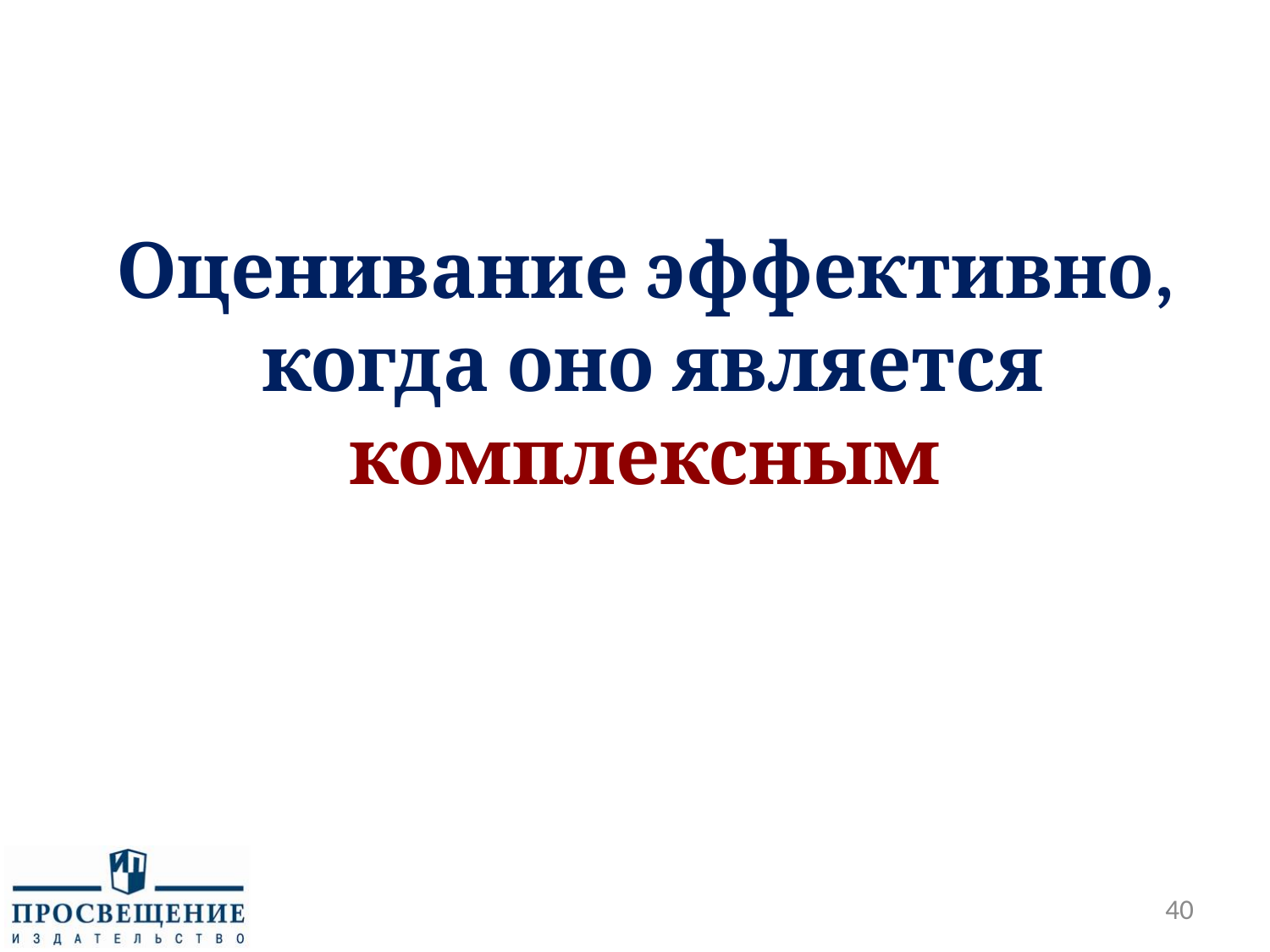

Оценивание эффективно,
 когда оно является комплексным
40